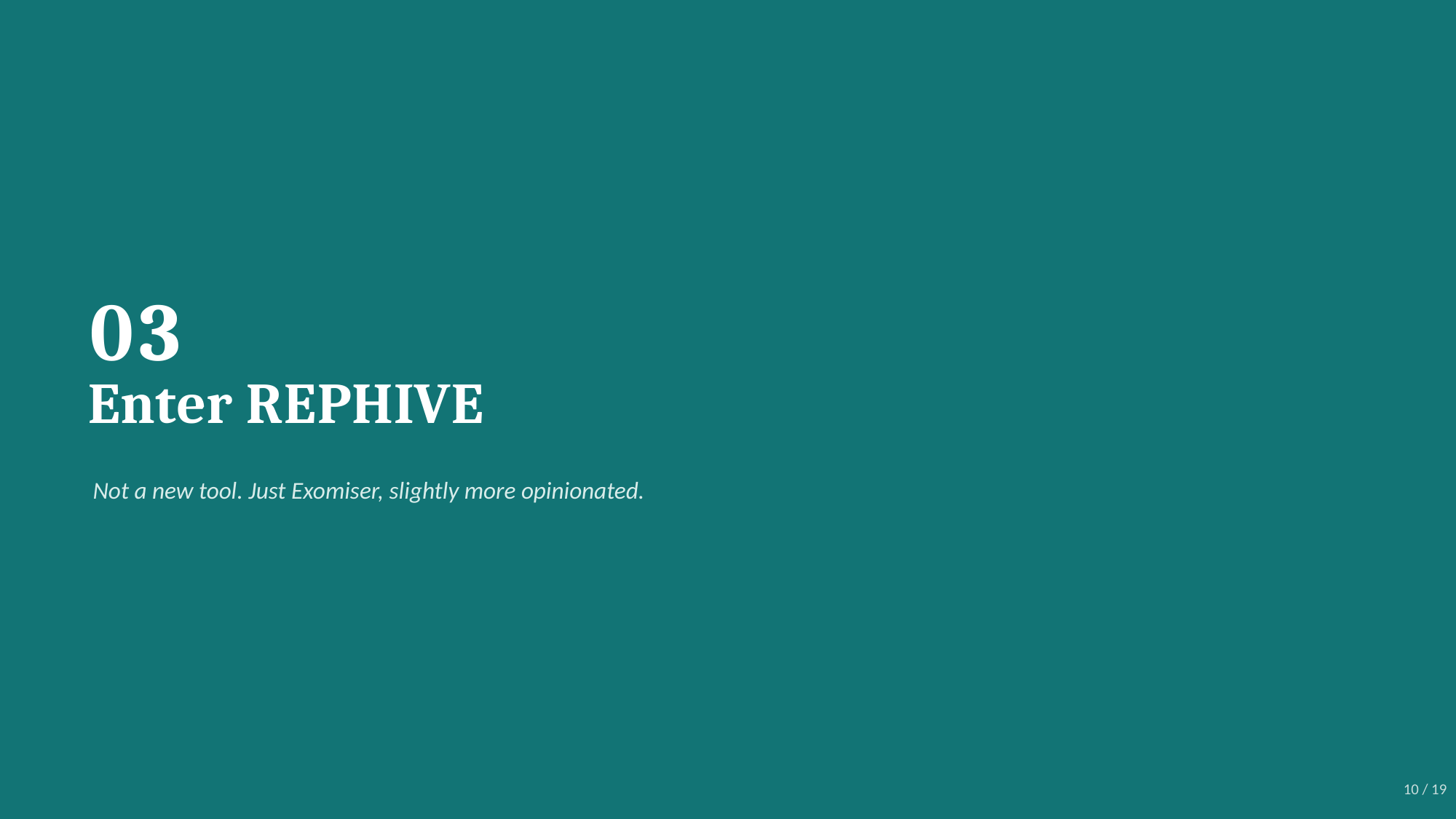

03
Enter REPHIVE
Not a new tool. Just Exomiser, slightly more opinionated.
10 / 19